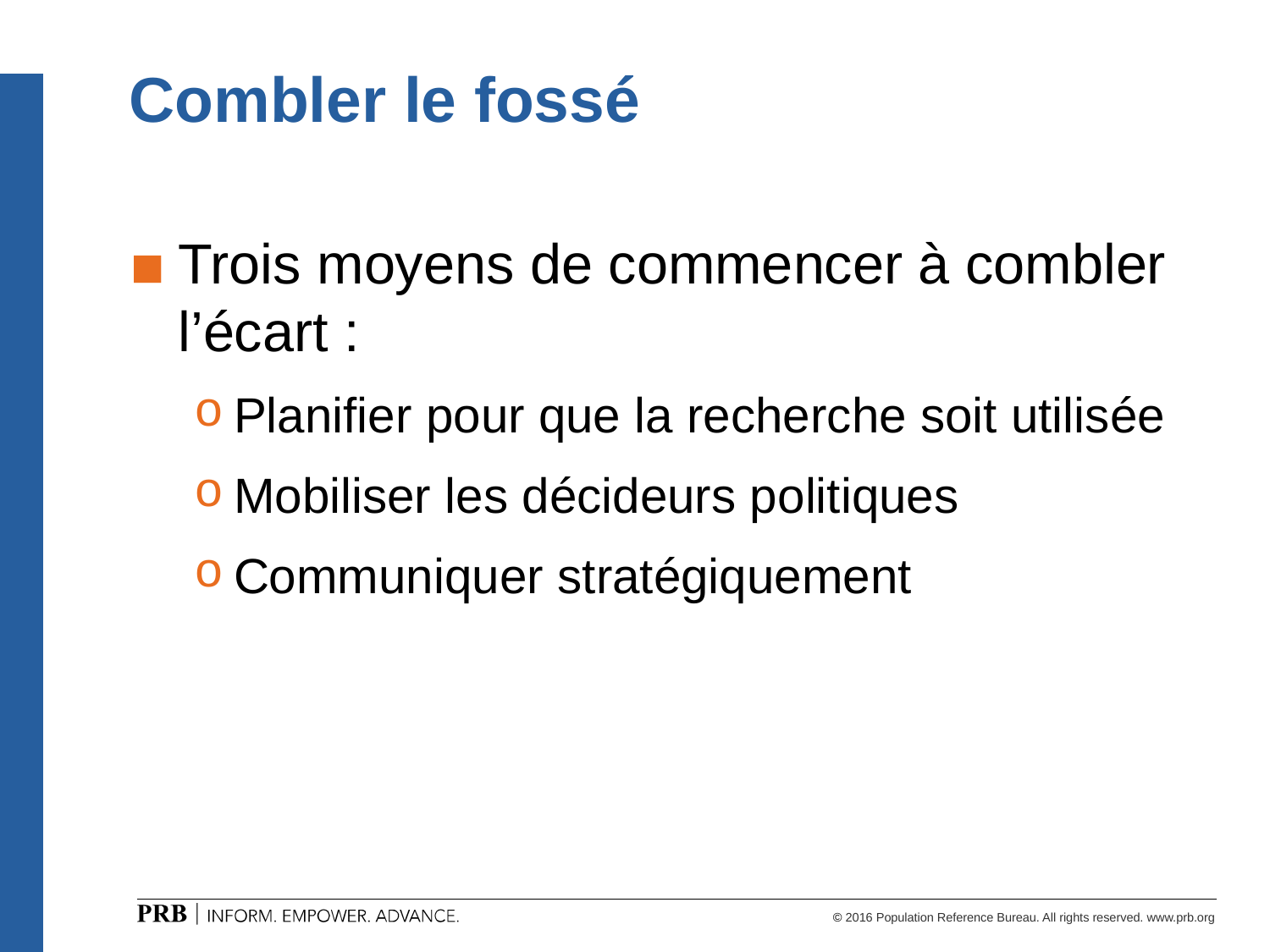

# Combler le fossé
Trois moyens de commencer à combler l’écart :
Planifier pour que la recherche soit utilisée
Mobiliser les décideurs politiques
Communiquer stratégiquement